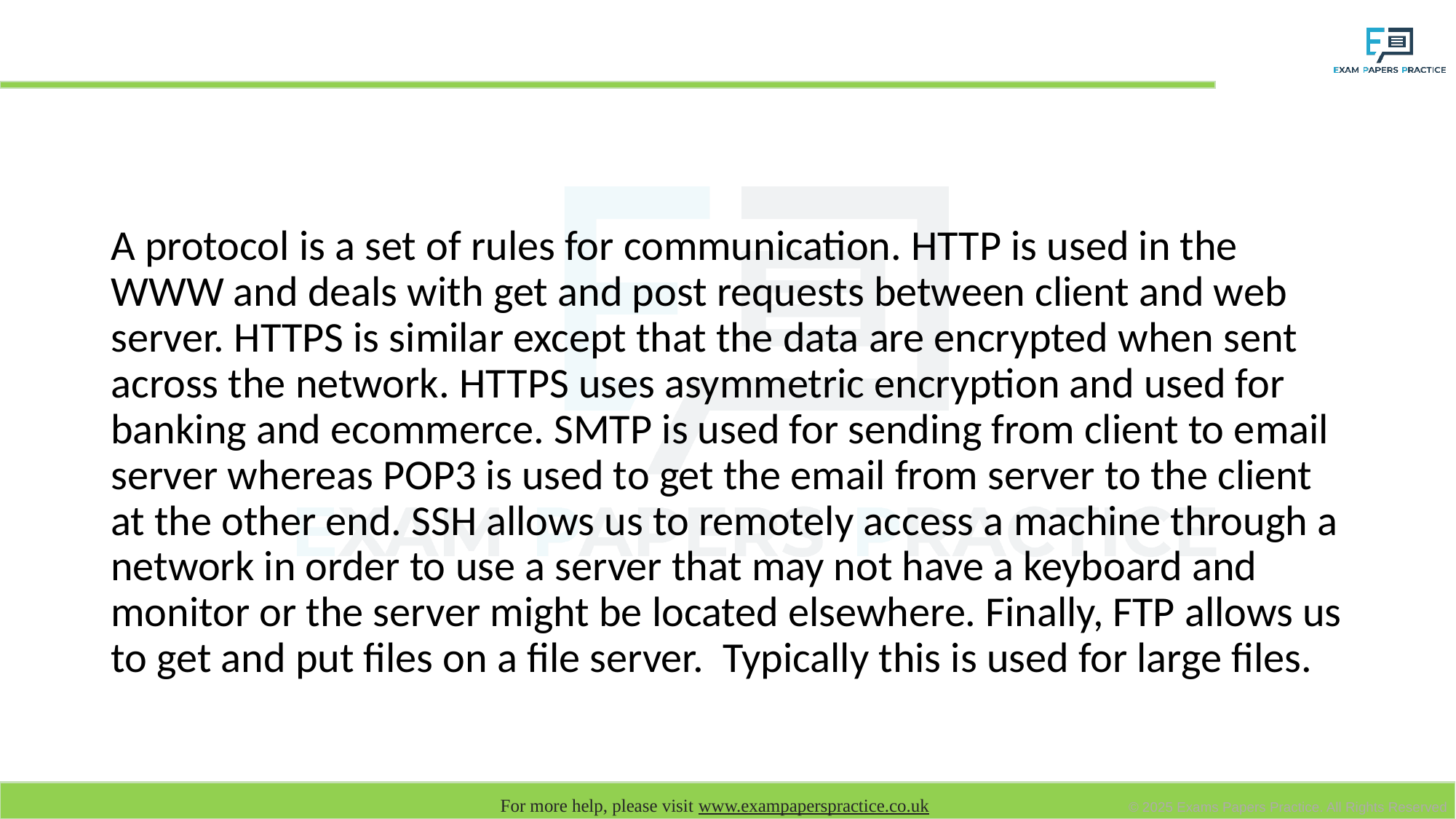

# Another response: How many marks?
A protocol is a set of rules for communication. HTTP is used in the WWW and deals with get and post requests between client and web server. HTTPS is similar except that the data are encrypted when sent across the network. HTTPS uses asymmetric encryption and used for banking and ecommerce. SMTP is used for sending from client to email server whereas POP3 is used to get the email from server to the client at the other end. SSH allows us to remotely access a machine through a network in order to use a server that may not have a keyboard and monitor or the server might be located elsewhere. Finally, FTP allows us to get and put files on a file server.  Typically this is used for large files.